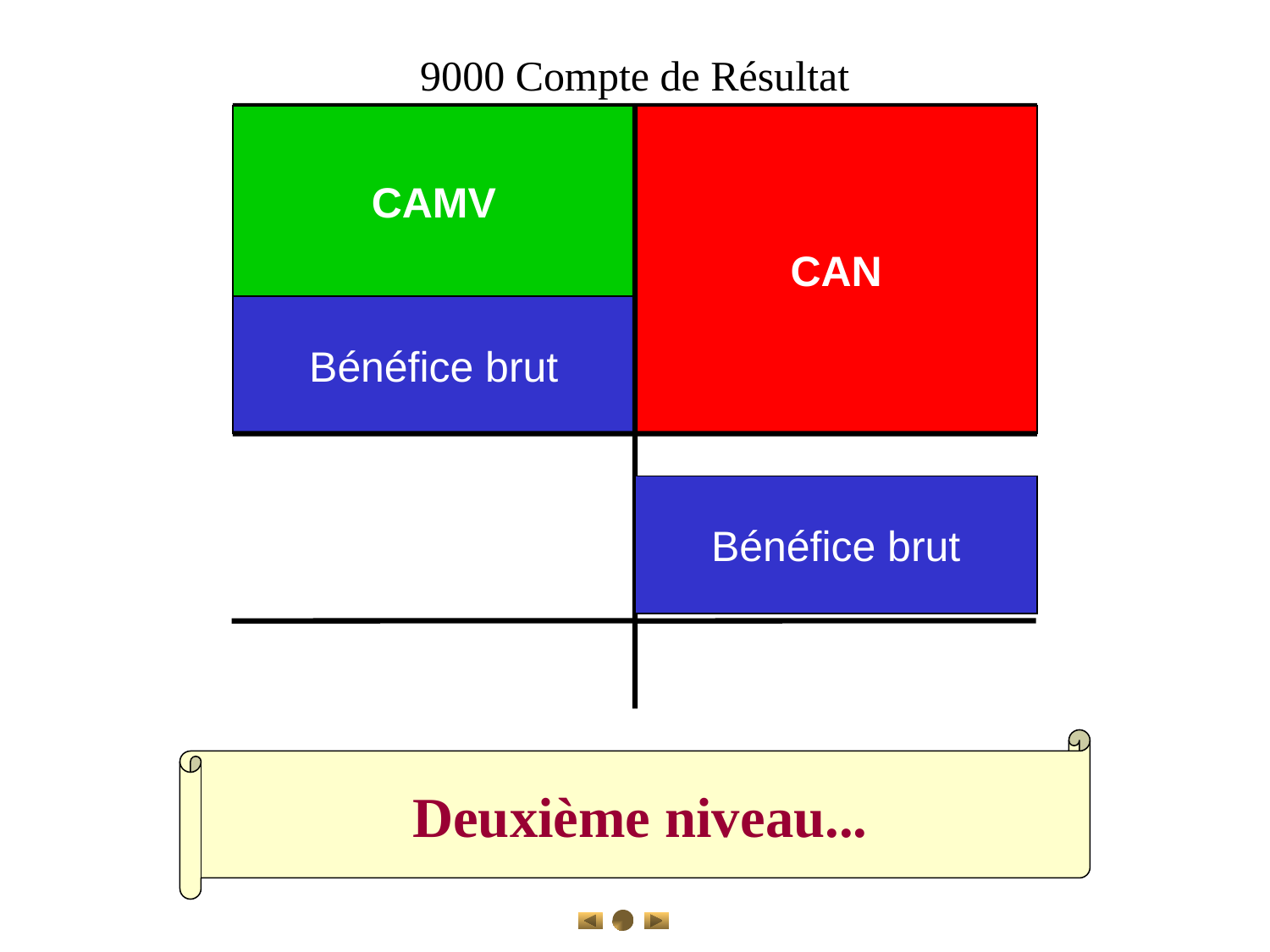

9000 Compte de Résultat

CAMV

CAN

Bénéfice brut

Bénéfice brut

Deuxième niveau...